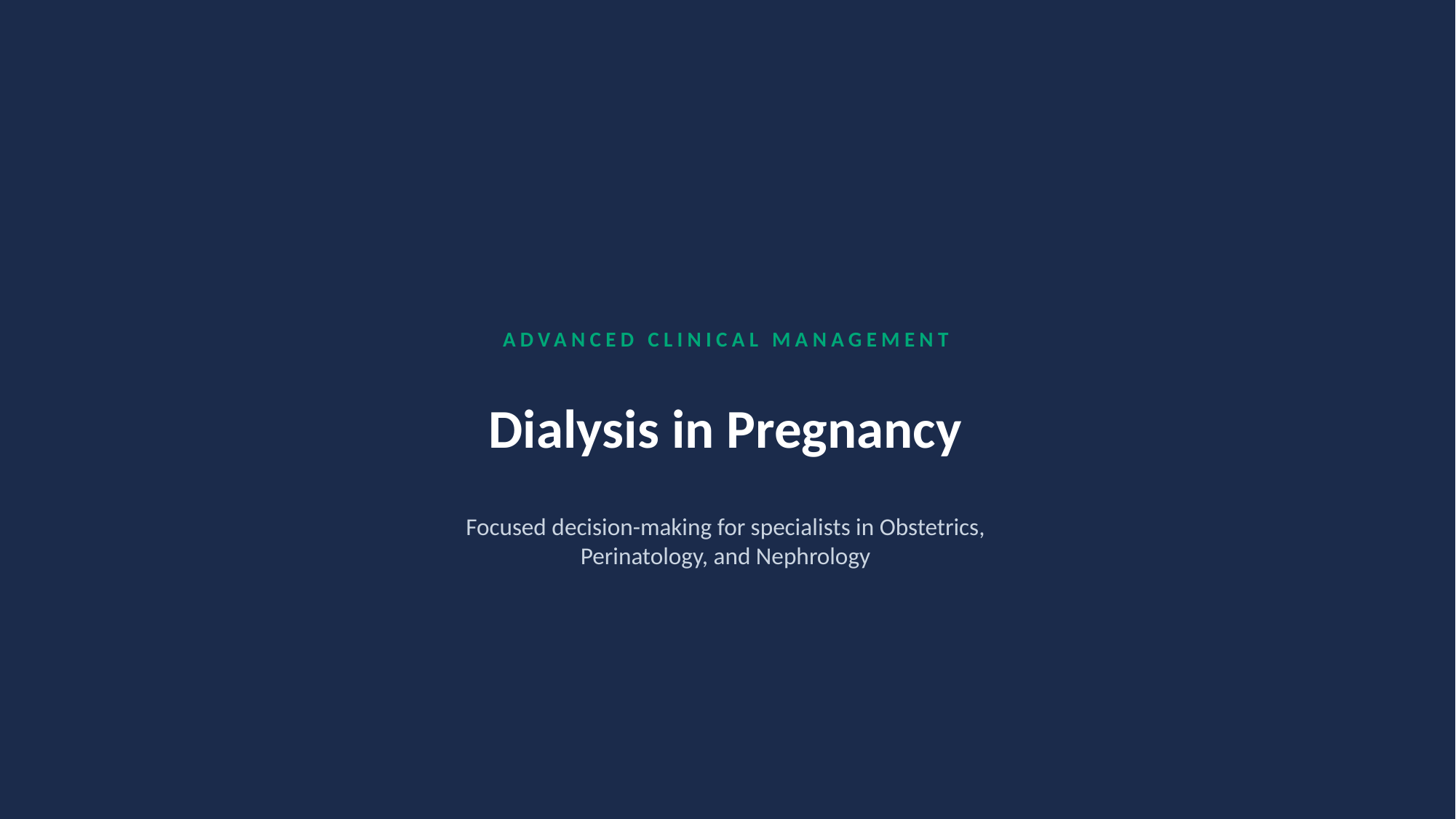

ADVANCED CLINICAL MANAGEMENT
Dialysis in Pregnancy
Focused decision-making for specialists in Obstetrics,
Perinatology, and Nephrology